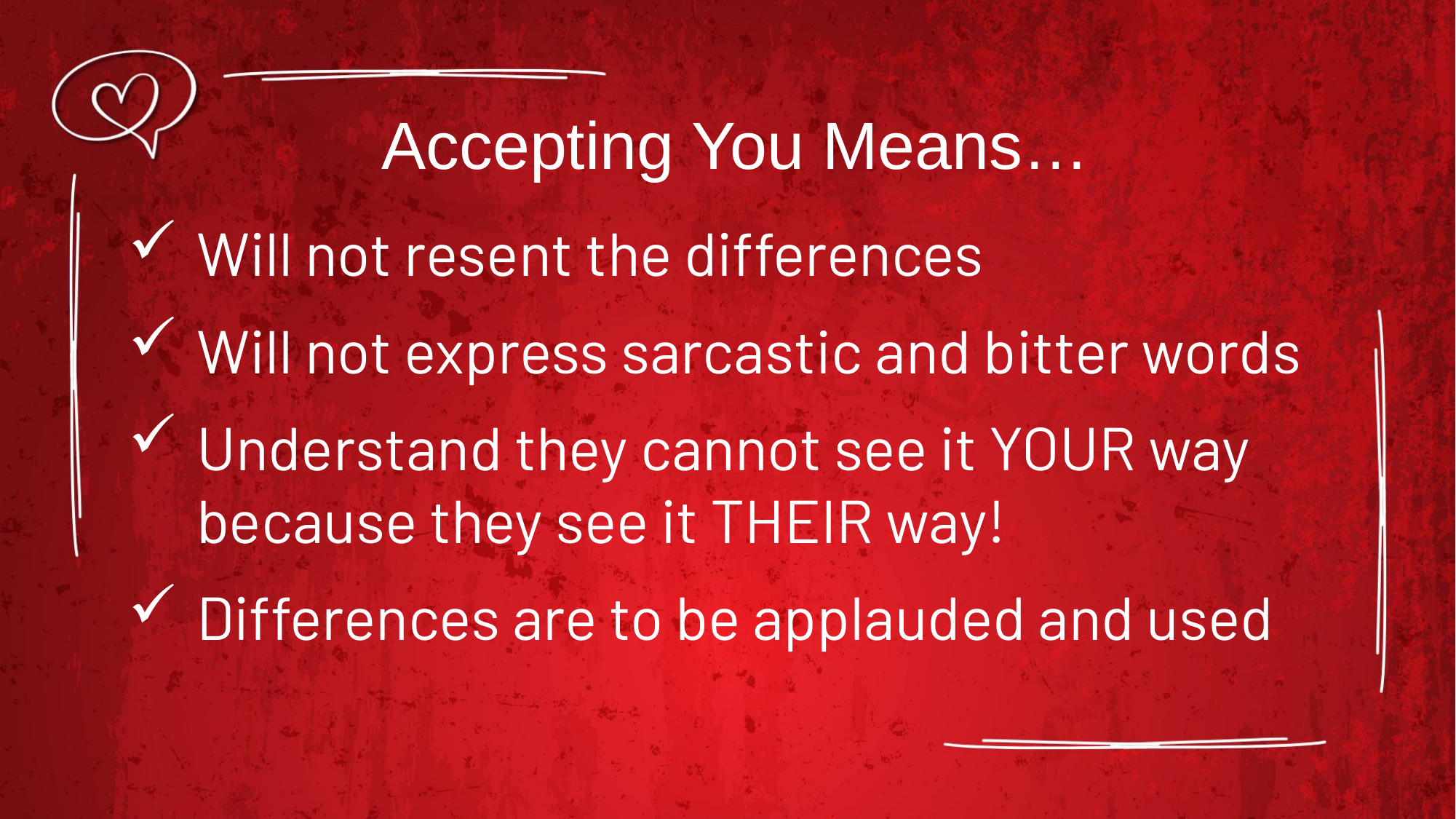

# Accepting You Means…
Will not resent the differences
Will not express sarcastic and bitter words
Understand they cannot see it YOUR way because they see it THEIR way!
Differences are to be applauded and used